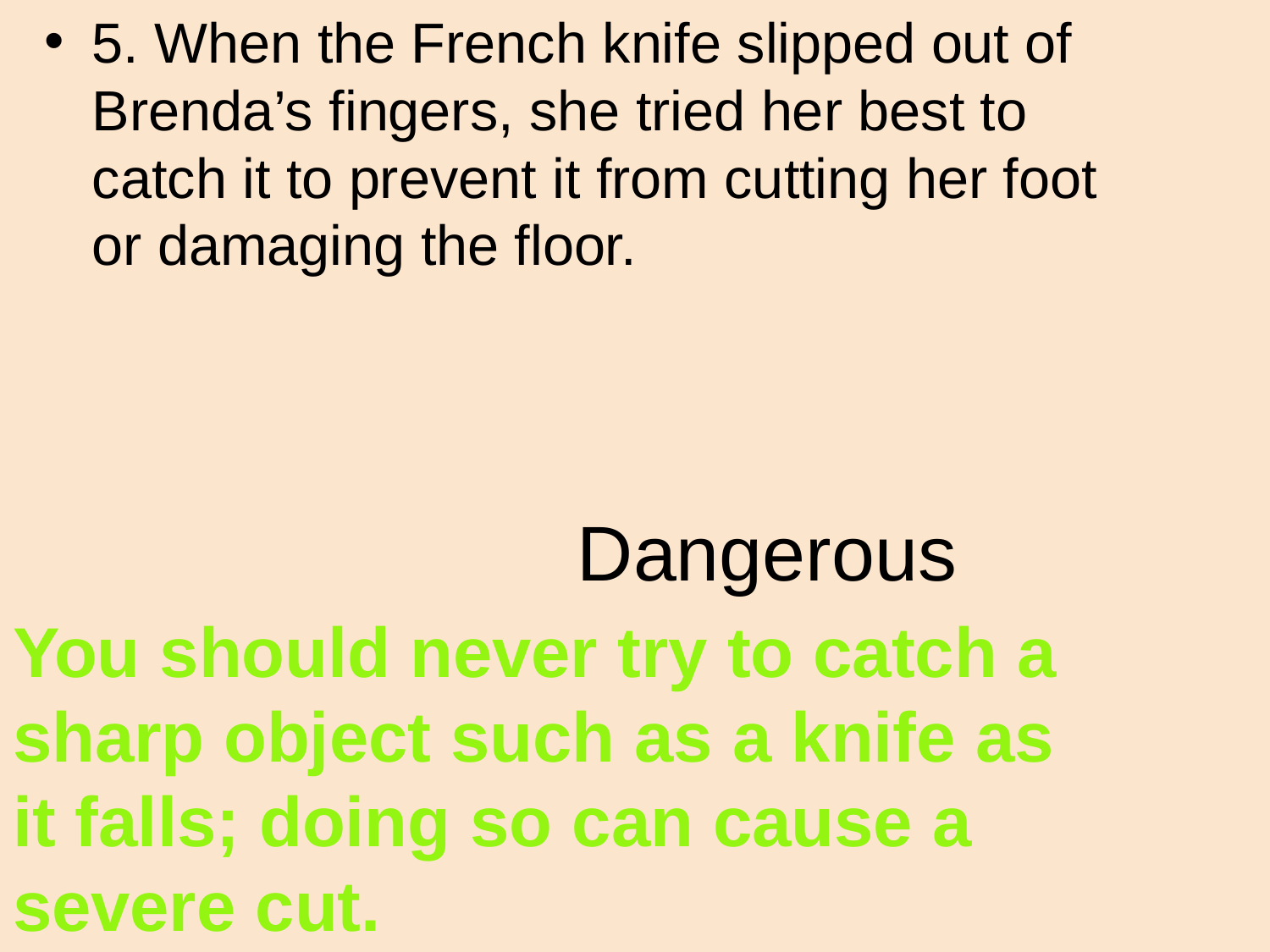

5. When the French knife slipped out of Brenda’s fingers, she tried her best to catch it to prevent it from cutting her foot or damaging the floor.
# Dangerous
You should never try to catch a sharp object such as a knife as it falls; doing so can cause a severe cut.